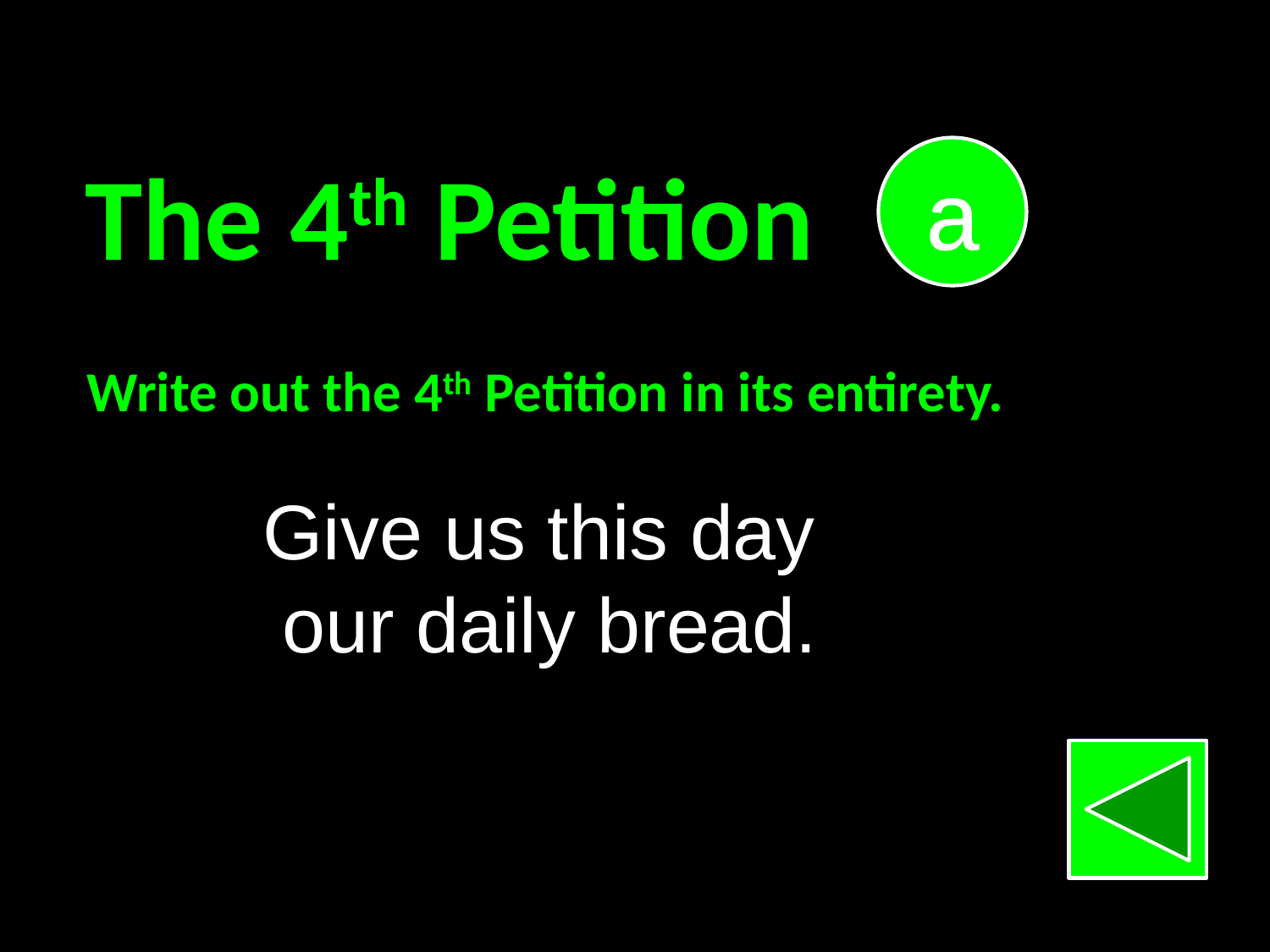

The 4th Petition
a
Write out the 4th Petition in its entirety.
Give us this day
our daily bread.